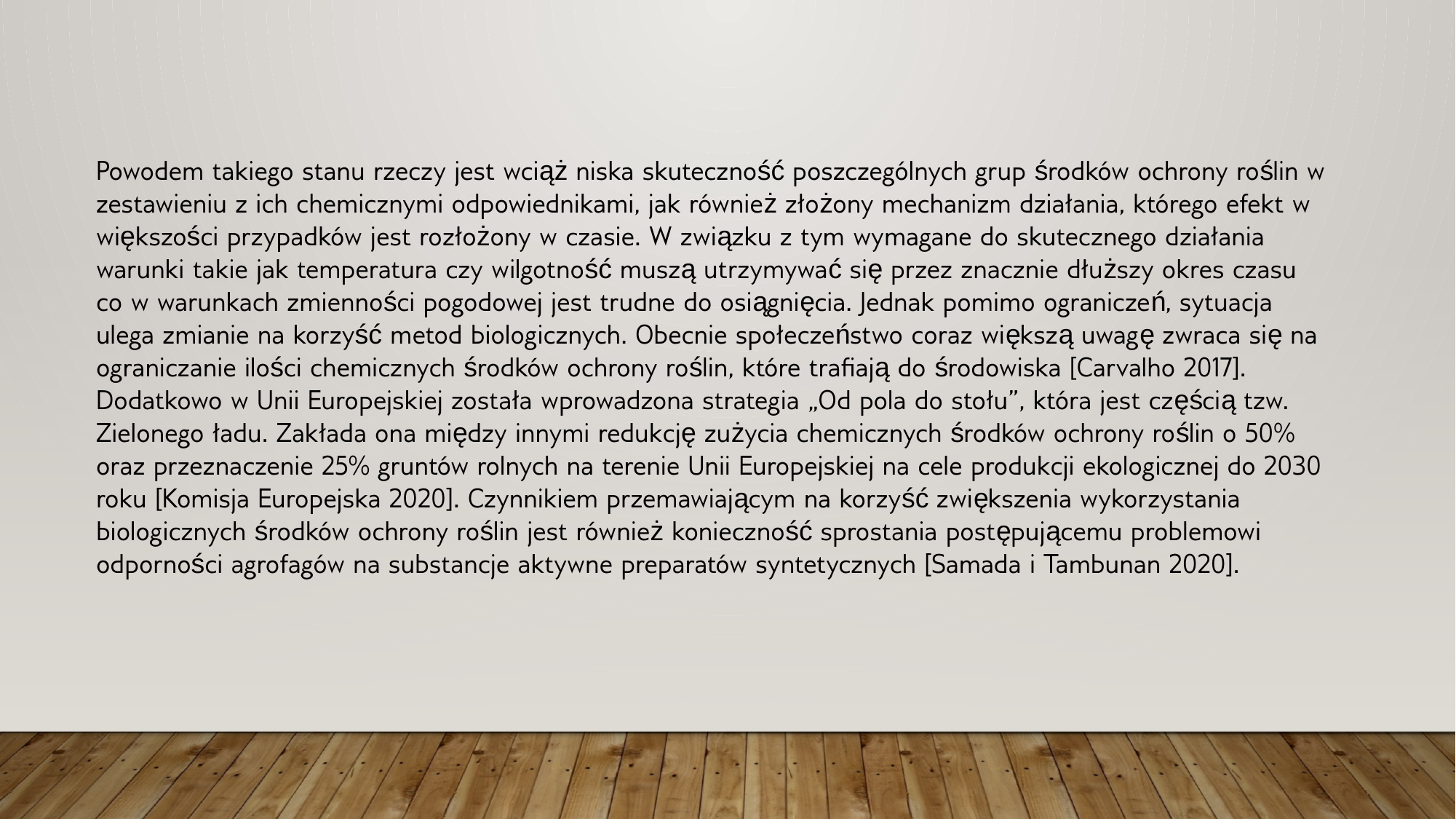

Powodem takiego stanu rzeczy jest wciąż niska skuteczność poszczególnych grup środków ochrony roślin w zestawieniu z ich chemicznymi odpowiednikami, jak również złożony mechanizm działania, którego efekt w większości przypadków jest rozłożony w czasie. W związku z tym wymagane do skutecznego działania warunki takie jak temperatura czy wilgotność muszą utrzymywać się przez znacznie dłuższy okres czasu co w warunkach zmienności pogodowej jest trudne do osiągnięcia. Jednak pomimo ograniczeń, sytuacja ulega zmianie na korzyść metod biologicznych. Obecnie społeczeństwo coraz większą uwagę zwraca się na ograniczanie ilości chemicznych środków ochrony roślin, które trafiają do środowiska [Carvalho 2017]. Dodatkowo w Unii Europejskiej została wprowadzona strategia „Od pola do stołu”, która jest częścią tzw. Zielonego ładu. Zakłada ona między innymi redukcję zużycia chemicznych środków ochrony roślin o 50% oraz przeznaczenie 25% gruntów rolnych na terenie Unii Europejskiej na cele produkcji ekologicznej do 2030 roku [Komisja Europejska 2020]. Czynnikiem przemawiającym na korzyść zwiększenia wykorzystania biologicznych środków ochrony roślin jest również konieczność sprostania postępującemu problemowi odporności agrofagów na substancje aktywne preparatów syntetycznych [Samada i Tambunan 2020].